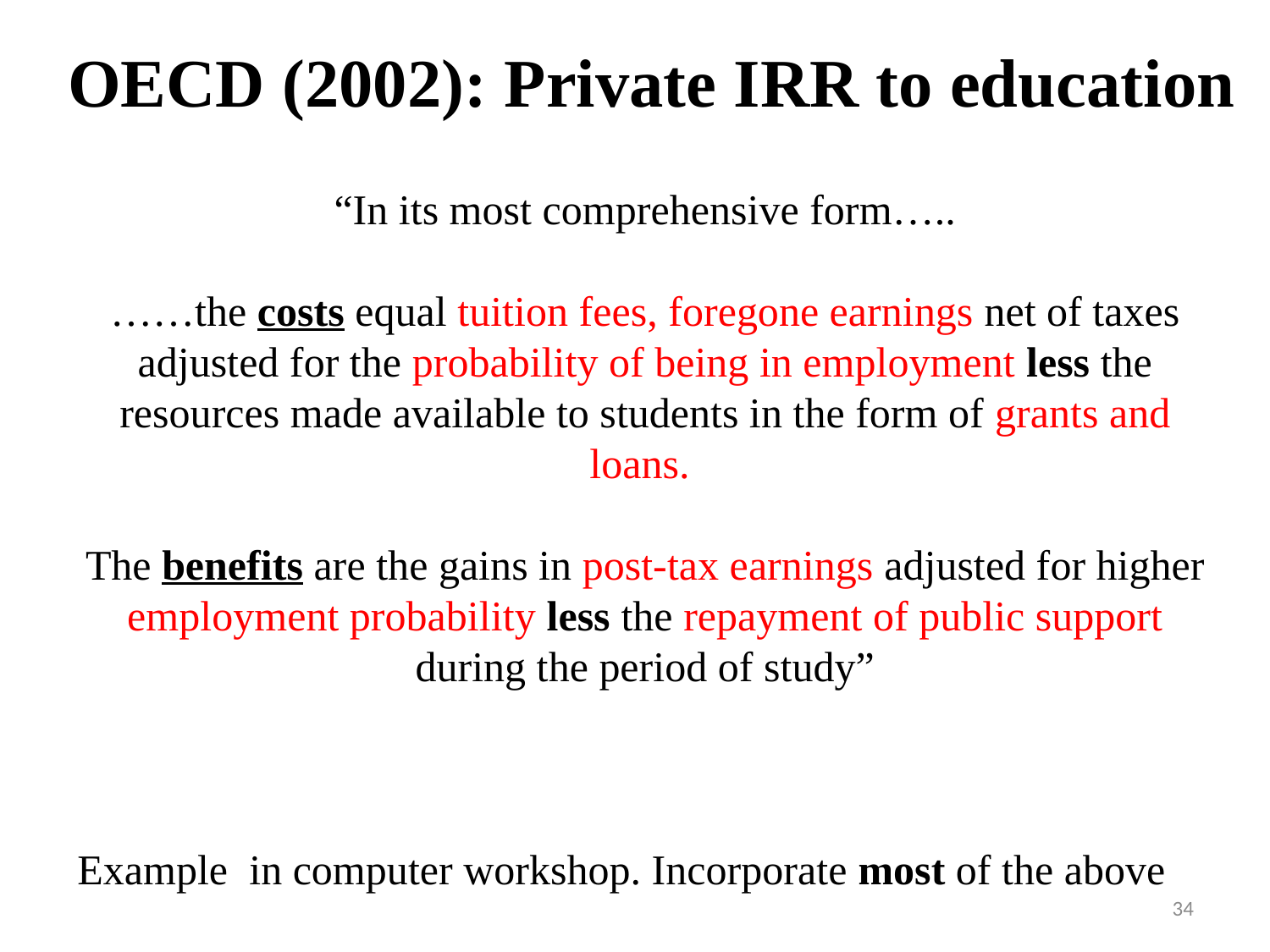

# OECD (2002): Private IRR to education
“In its most comprehensive form…..

……the costs equal tuition fees, foregone earnings net of taxes adjusted for the probability of being in employment less the resources made available to students in the form of grants and loans.

The benefits are the gains in post-tax earnings adjusted for higher employment probability less the repayment of public support during the period of study”

Example  in computer workshop. Incorporate most of the above
34